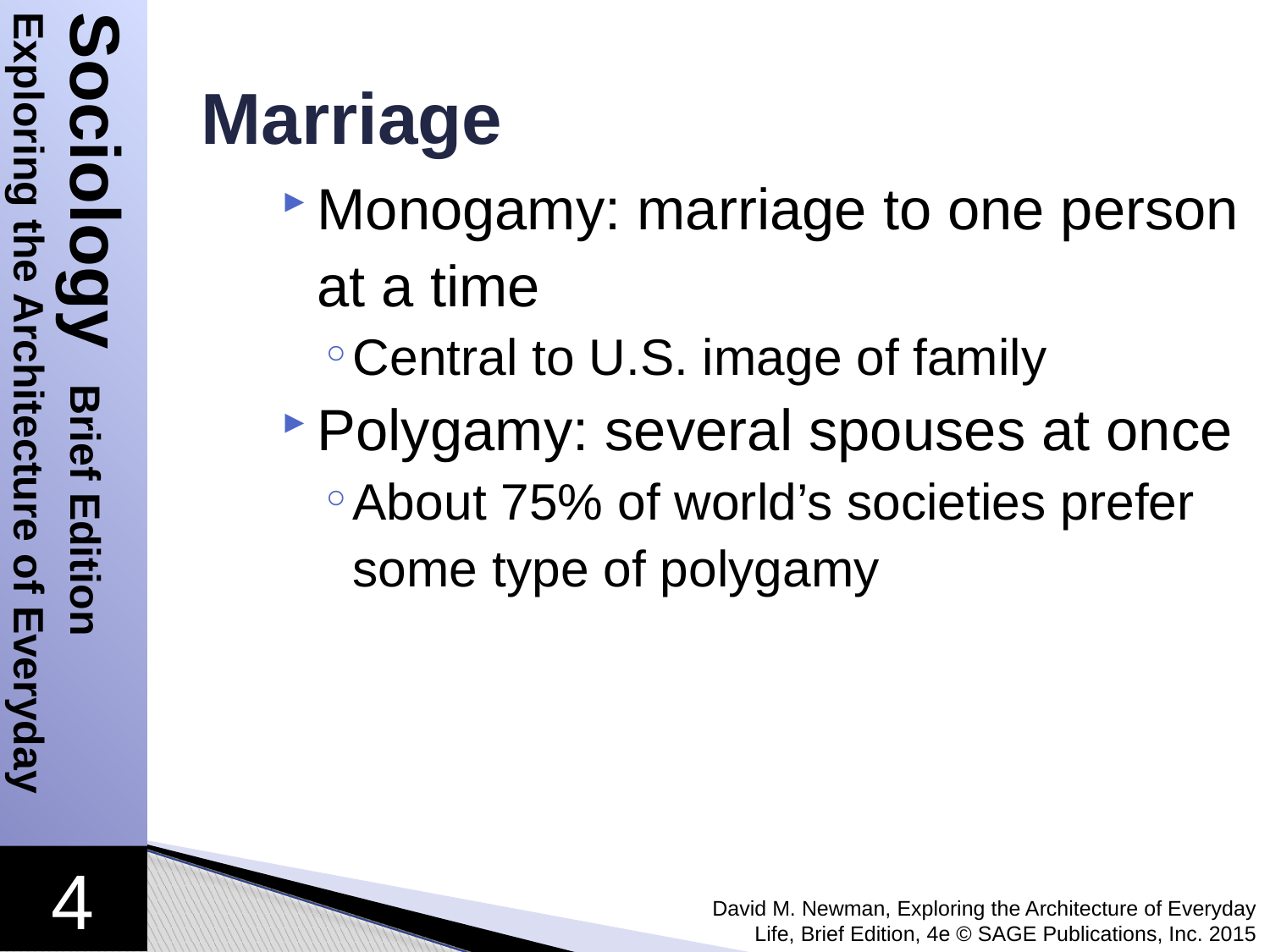

Marriage
Monogamy: marriage to one person at a time
Central to U.S. image of family
Polygamy: several spouses at once
About 75% of world’s societies prefer some type of polygamy

David M. Newman, Exploring the Architecture of Everyday Life, Brief Edition, 4e © SAGE Publications, Inc. 2015